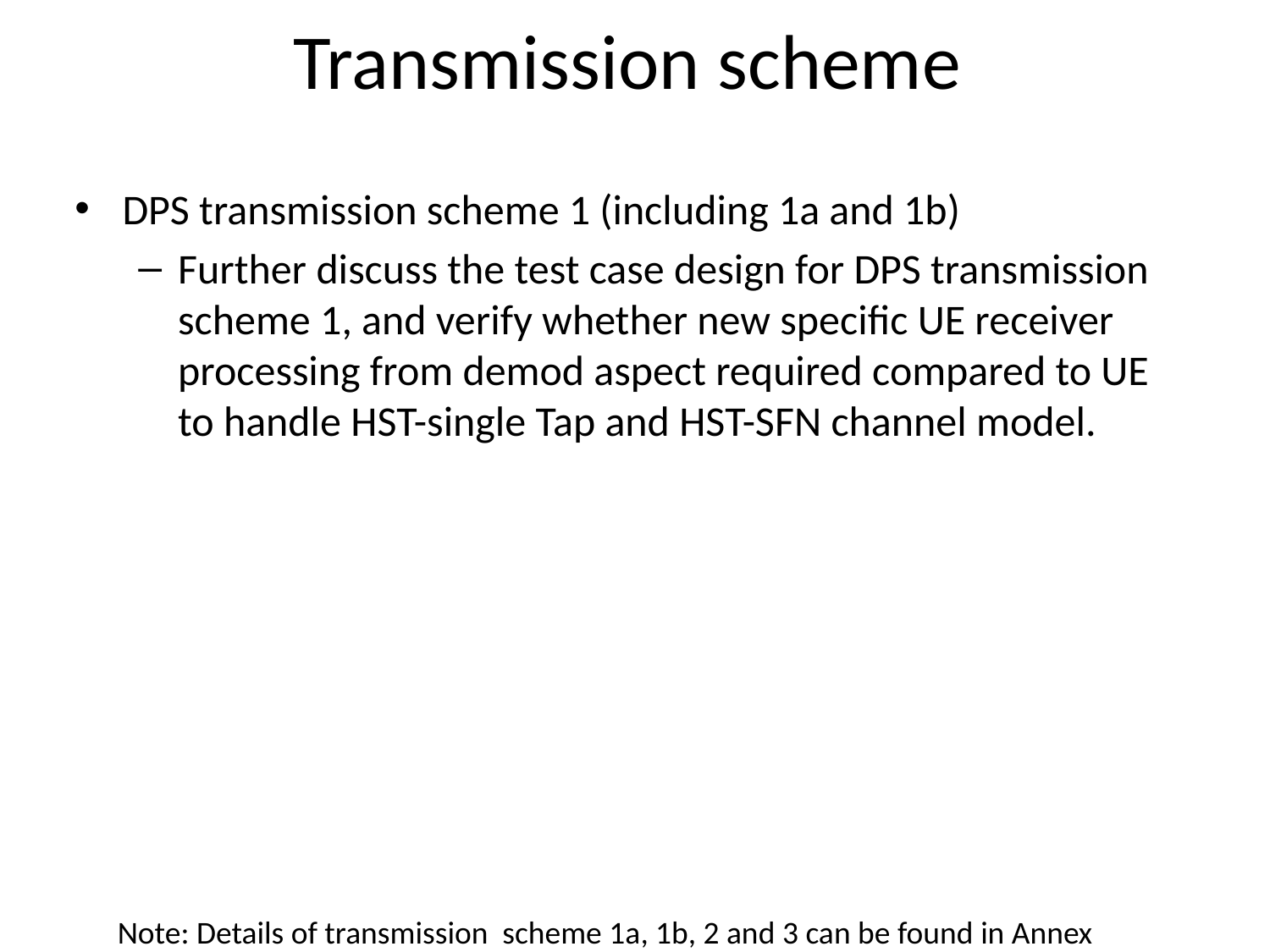

# Transmission scheme
DPS transmission scheme 1 (including 1a and 1b)
Further discuss the test case design for DPS transmission scheme 1, and verify whether new specific UE receiver processing from demod aspect required compared to UE to handle HST-single Tap and HST-SFN channel model.

Note: Details of transmission  scheme 1a, 1b, 2 and 3 can be found in Annex